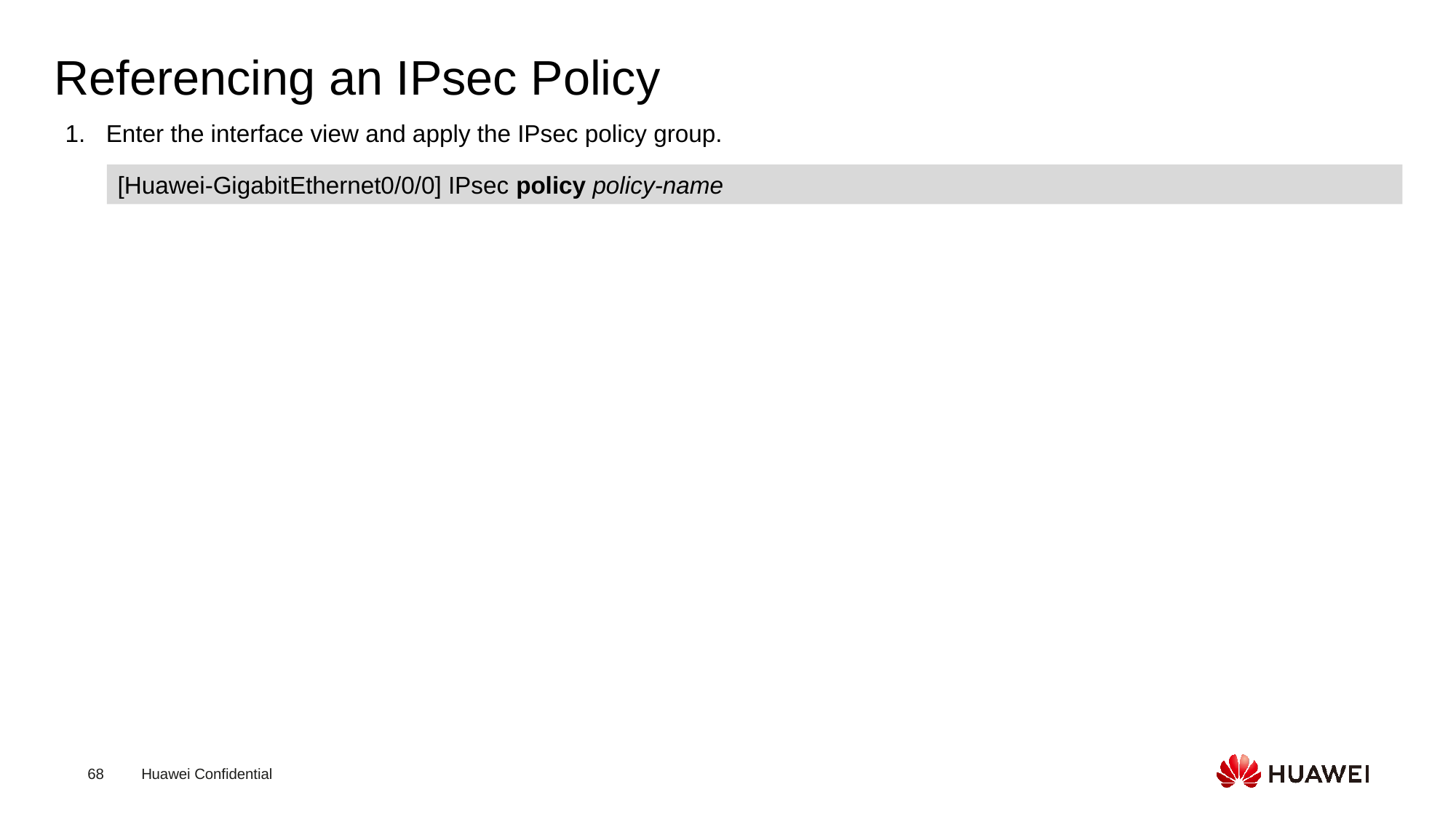

# Referencing an IPsec Policy
Enter the interface view and apply the IPsec policy group.
[Huawei-GigabitEthernet0/0/0] IPsec policy policy-name